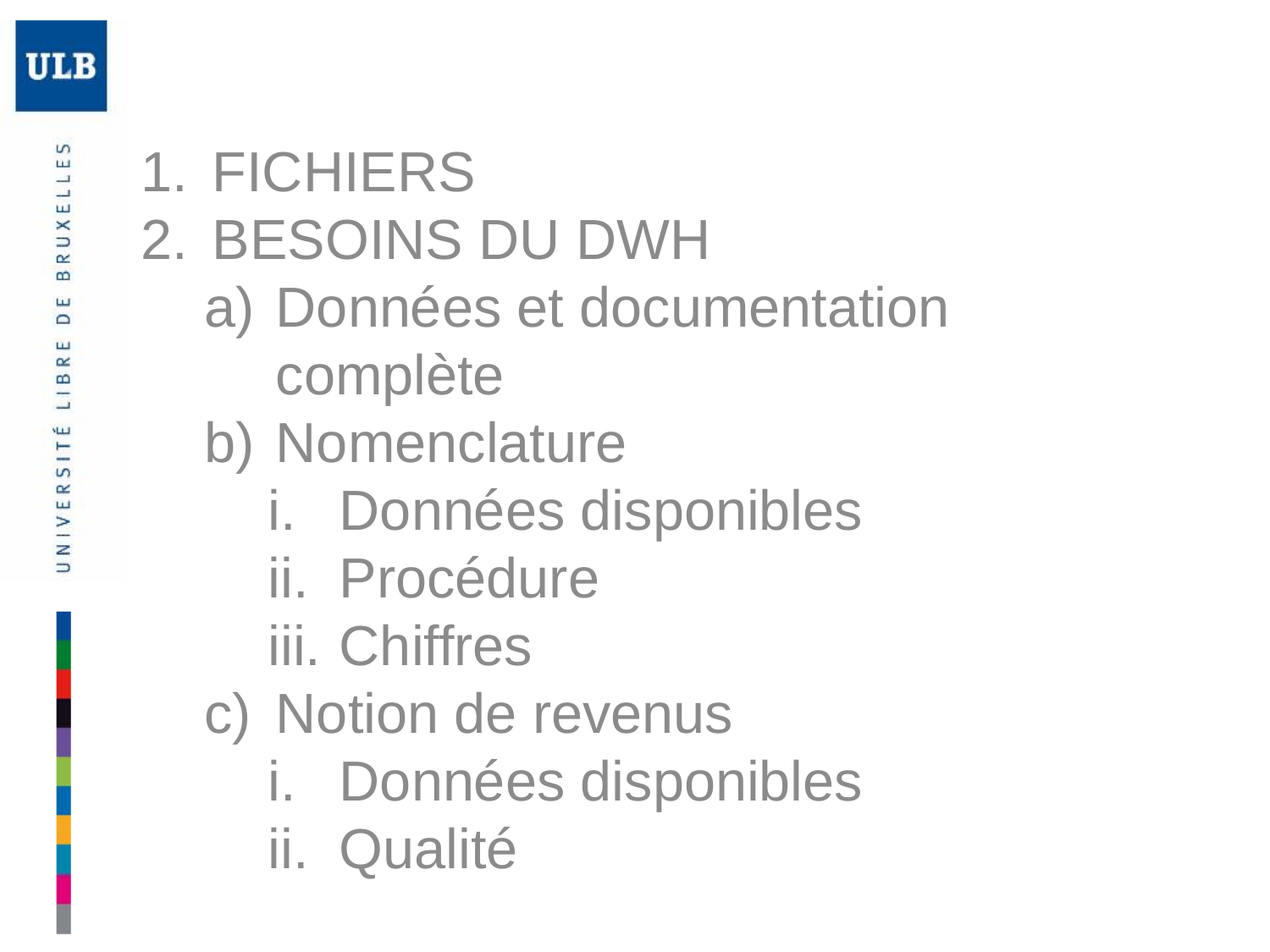

FICHIERS
BESOINS DU DWH
Données et documentation complète
Nomenclature
Données disponibles
Procédure
Chiffres
Notion de revenus
Données disponibles
Qualité